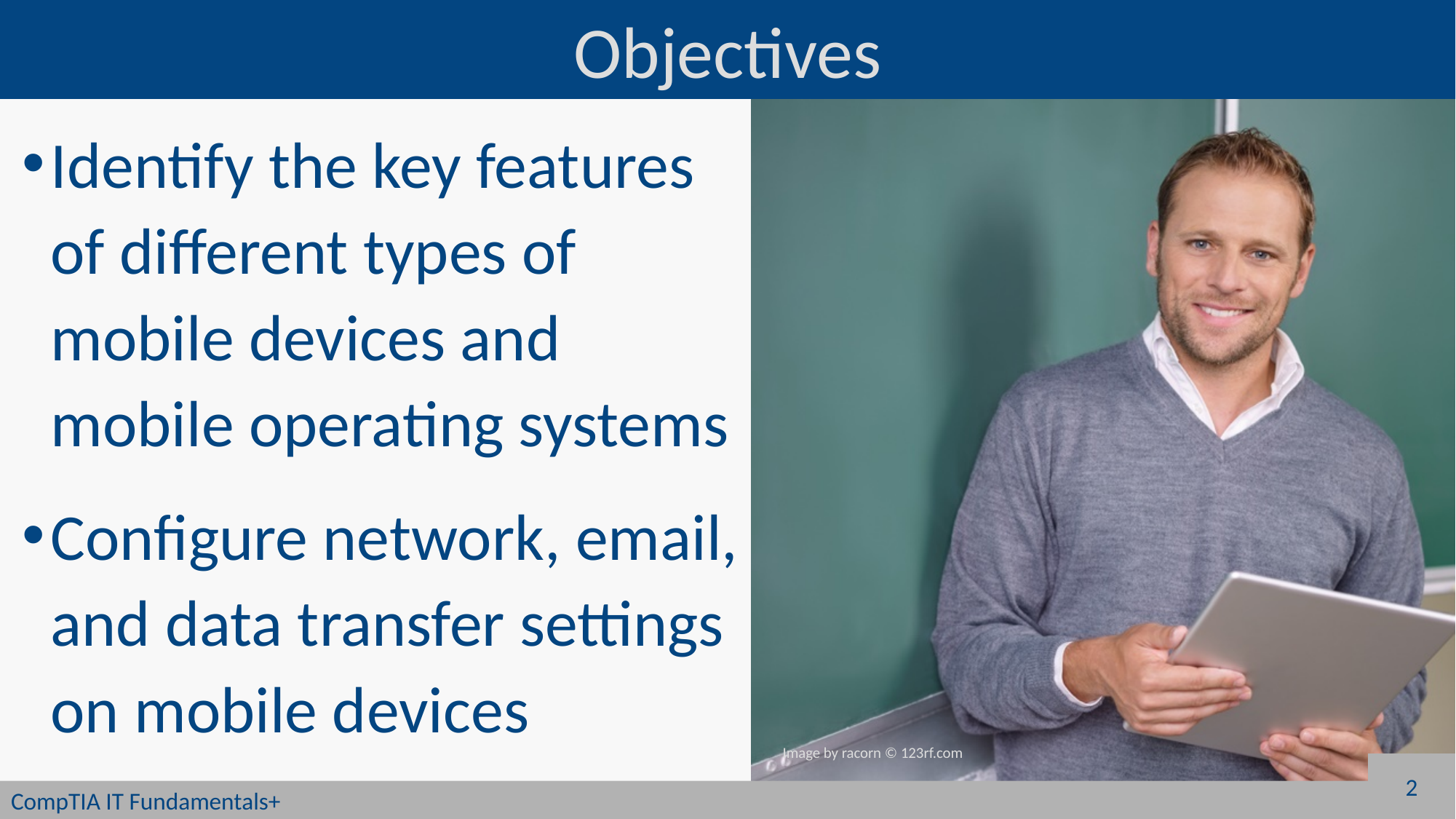

Identify the key features of different types of mobile devices and mobile operating systems
Configure network, email, and data transfer settings on mobile devices
2
CompTIA IT Fundamentals+